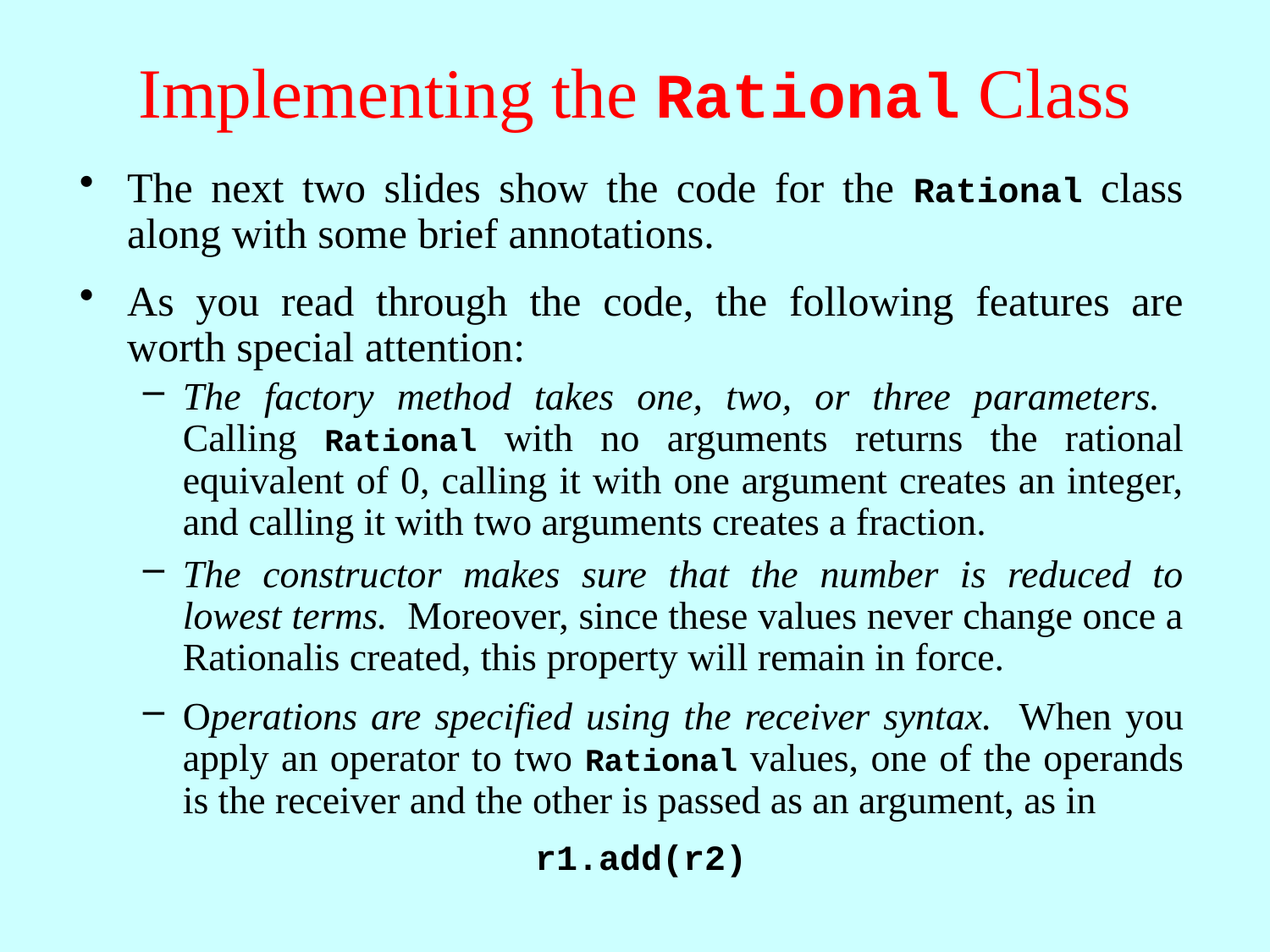

# Implementing the Rational Class
The next two slides show the code for the Rational class along with some brief annotations.
As you read through the code, the following features are worth special attention:
The factory method takes one, two, or three parameters.  Calling Rational with no arguments returns the rational equivalent of 0, calling it with one argument creates an integer, and calling it with two arguments creates a fraction.
The constructor makes sure that the number is reduced to lowest terms.  Moreover, since these values never change once a Rationalis created, this property will remain in force.
Operations are specified using the receiver syntax.  When you apply an operator to two Rational values, one of the operands is the receiver and the other is passed as an argument, as in
r1.add(r2)